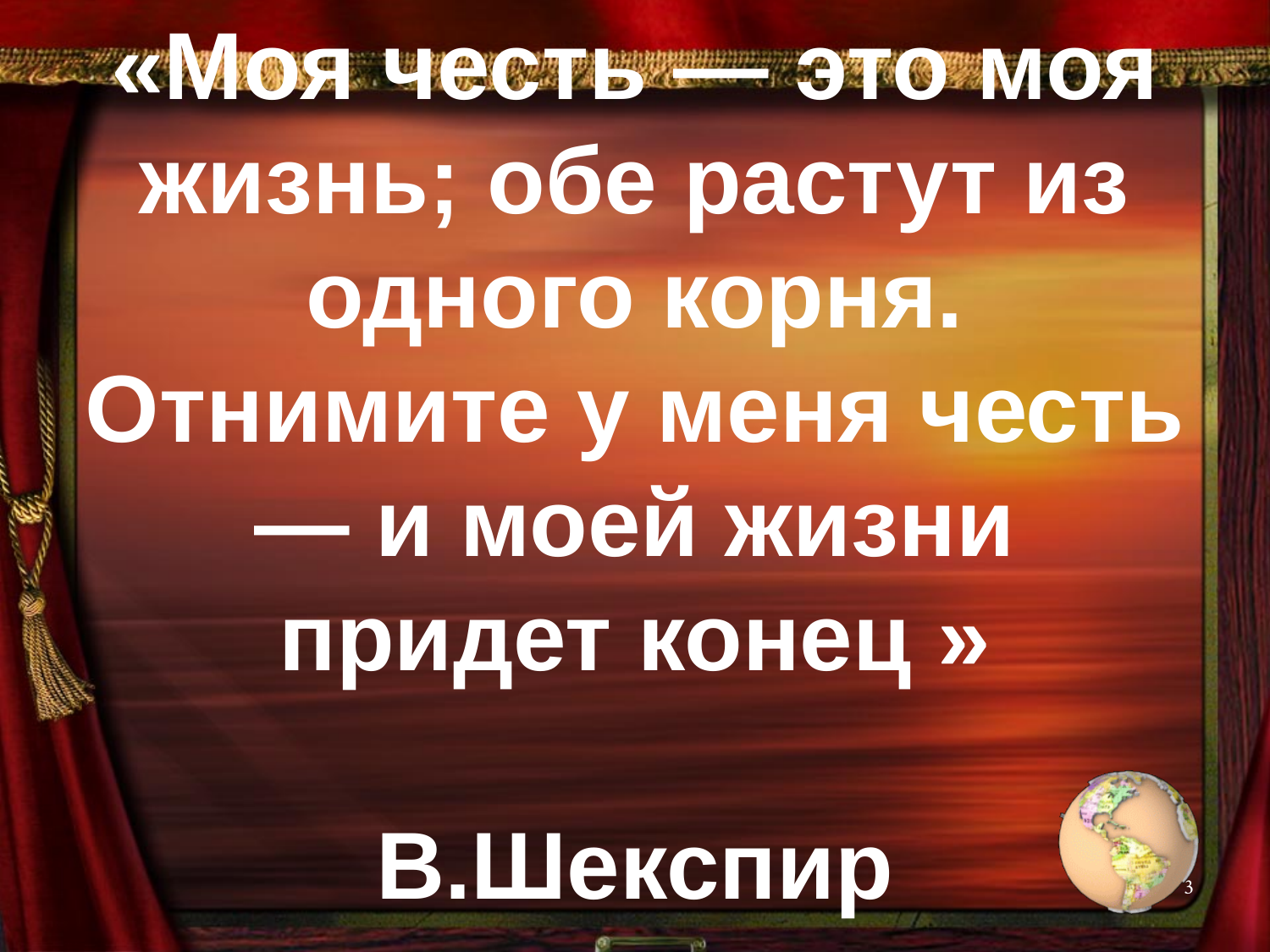

# «Моя честь — это моя жизнь; обе растут из одного корня. Отнимите у меня честь — и моей жизни придет конец » В.Шекспир

3